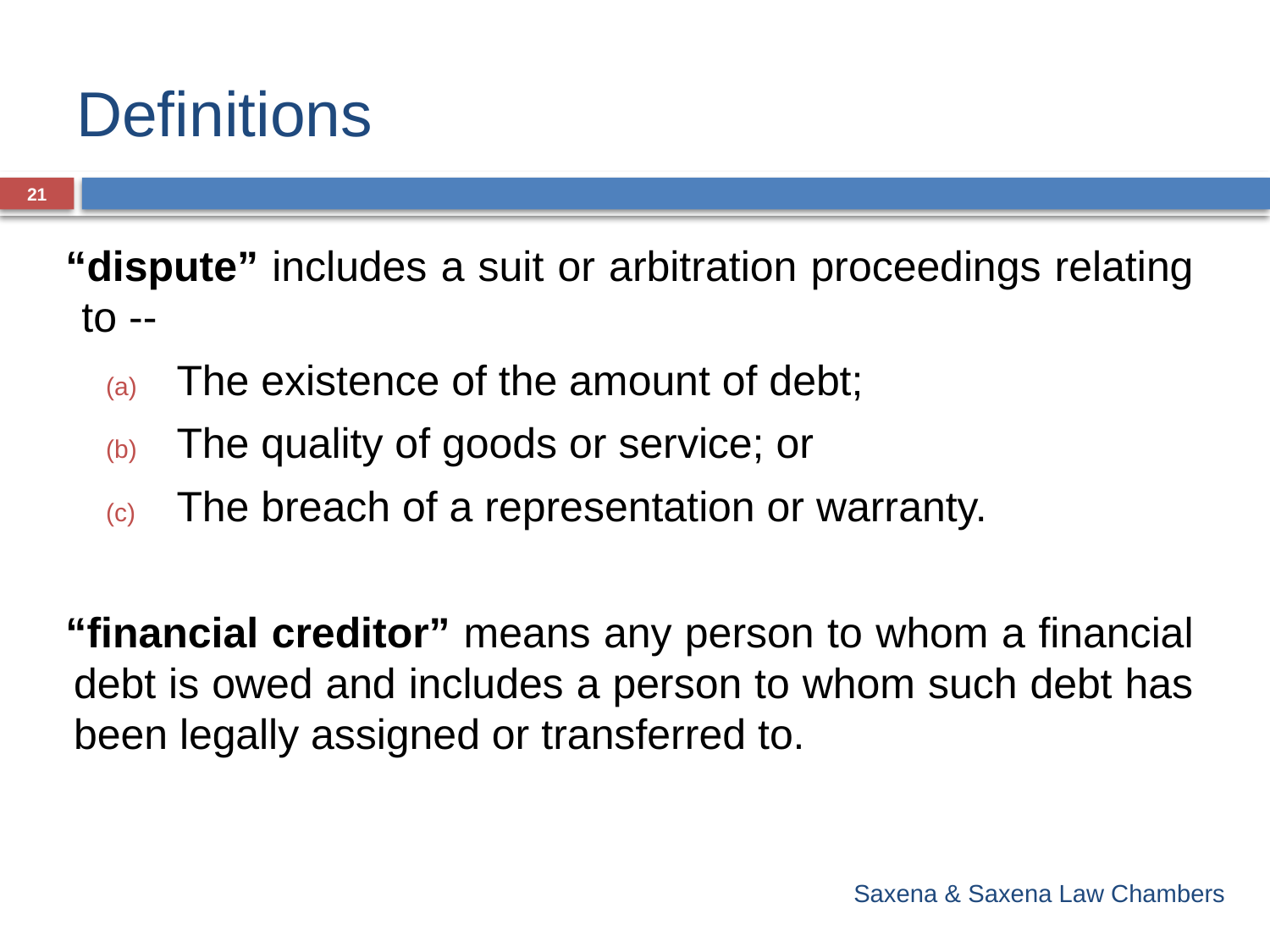

# Definitions
21
“dispute” includes a suit or arbitration proceedings relating to --
The existence of the amount of debt;
The quality of goods or service; or
The breach of a representation or warranty.

“financial creditor” means any person to whom a financial debt is owed and includes a person to whom such debt has been legally assigned or transferred to.

Saxena & Saxena Law Chambers